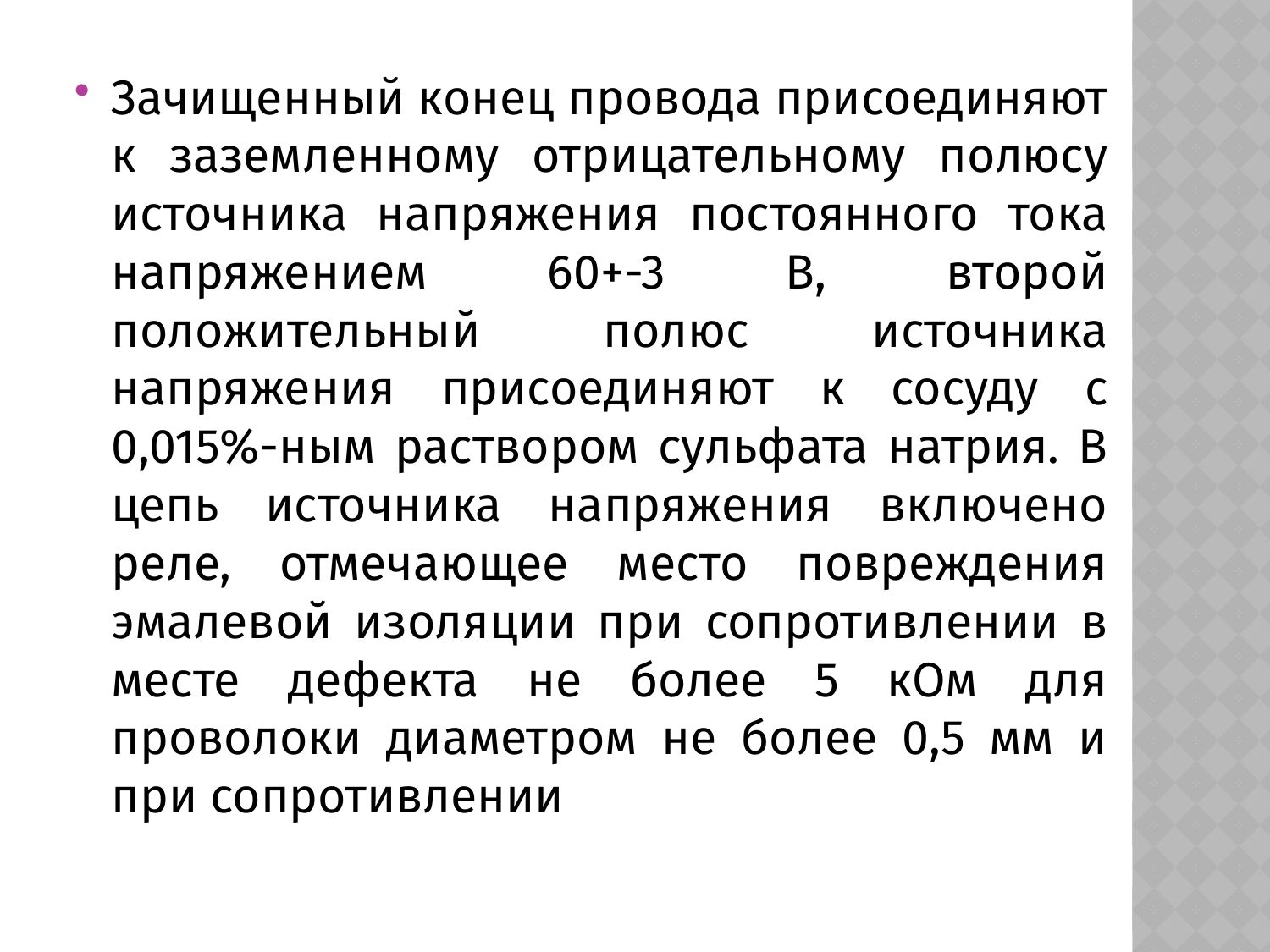

#
Зачищенный конец провода присоединяют к заземленному отрицательному полюсу источника напряжения постоянного тока напряжением 60+-3 В, второй положительный полюс источника напряжения присоединяют к сосуду с 0,015%-ным раствором сульфата натрия. В цепь источника напряжения включено реле, отмечающее место повреждения эмалевой изоляции при сопротивлении в месте дефекта не более 5 кОм для проволоки диаметром не более 0,5 мм и при сопротивлении